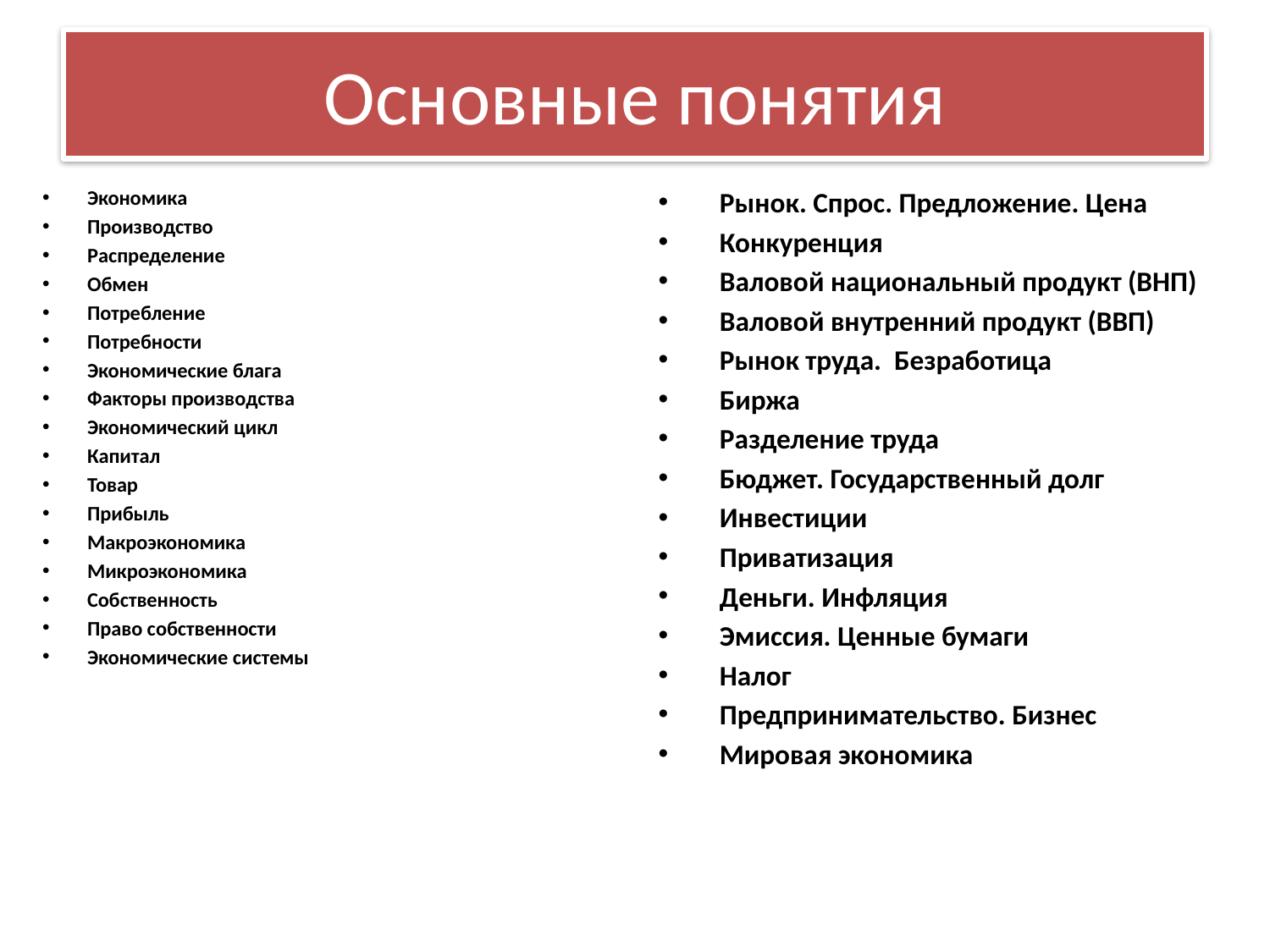

# Основные понятия
Рынок. Спрос. Предложение. Цена
Конкуренция
Валовой национальный продукт (ВНП)
Валовой внутренний продукт (ВВП)
Рынок труда.  Безработица
Биржа
Разделение труда
Бюджет. Государственный долг
Инвестиции
Приватизация
Деньги. Инфляция
Эмиссия. Ценные бумаги
Налог
Предпринимательство. Бизнес
Мировая экономика

Экономика
Производство
Распределение
Обмен
Потребление
Потребности
Экономические блага
Факторы производства
Экономический цикл
Капитал
Товар
Прибыль
Макроэкономика
Микроэкономика
Собственность
Право собственности
Экономические системы